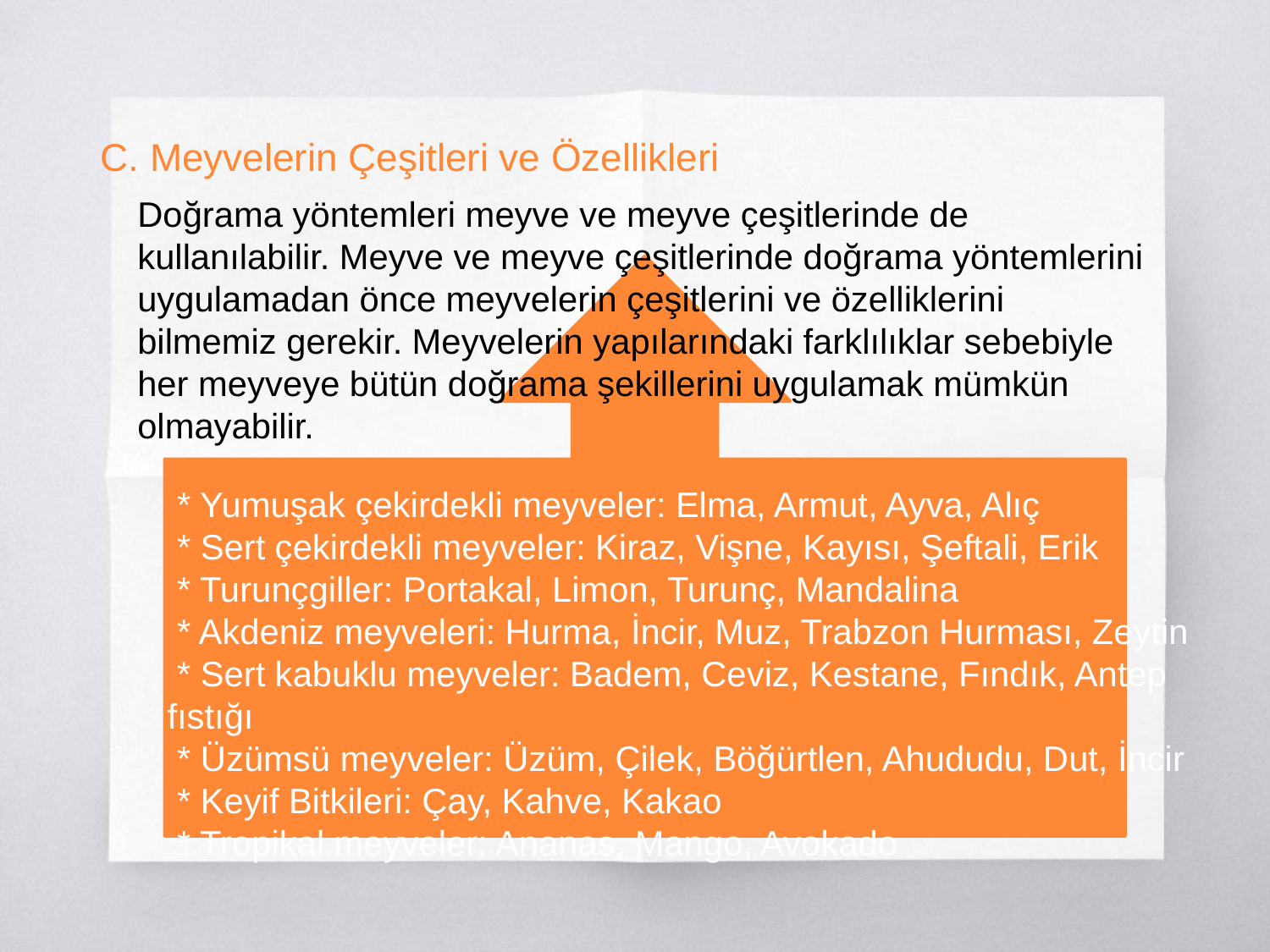

C. Meyvelerin Çeşitleri ve Özellikleri
Doğrama yöntemleri meyve ve meyve çeşitlerinde de kullanılabilir. Meyve ve meyve çeşitlerinde doğrama yöntemlerini uygulamadan önce meyvelerin çeşitlerini ve özelliklerini bilmemiz gerekir. Meyvelerin yapılarındaki farklılıklar sebebiyle her meyveye bütün doğrama şekillerini uygulamak mümkün olmayabilir.

 * Yumuşak çekirdekli meyveler: Elma, Armut, Ayva, Alıç
 * Sert çekirdekli meyveler: Kiraz, Vişne, Kayısı, Şeftali, Erik
 * Turunçgiller: Portakal, Limon, Turunç, Mandalina
 * Akdeniz meyveleri: Hurma, İncir, Muz, Trabzon Hurması, Zeytin
 * Sert kabuklu meyveler: Badem, Ceviz, Kestane, Fındık, Antep fıstığı
 * Üzümsü meyveler: Üzüm, Çilek, Böğürtlen, Ahududu, Dut, İncir
 * Keyif Bitkileri: Çay, Kahve, Kakao
 * Tropikal meyveler: Ananas, Mango, Avokado